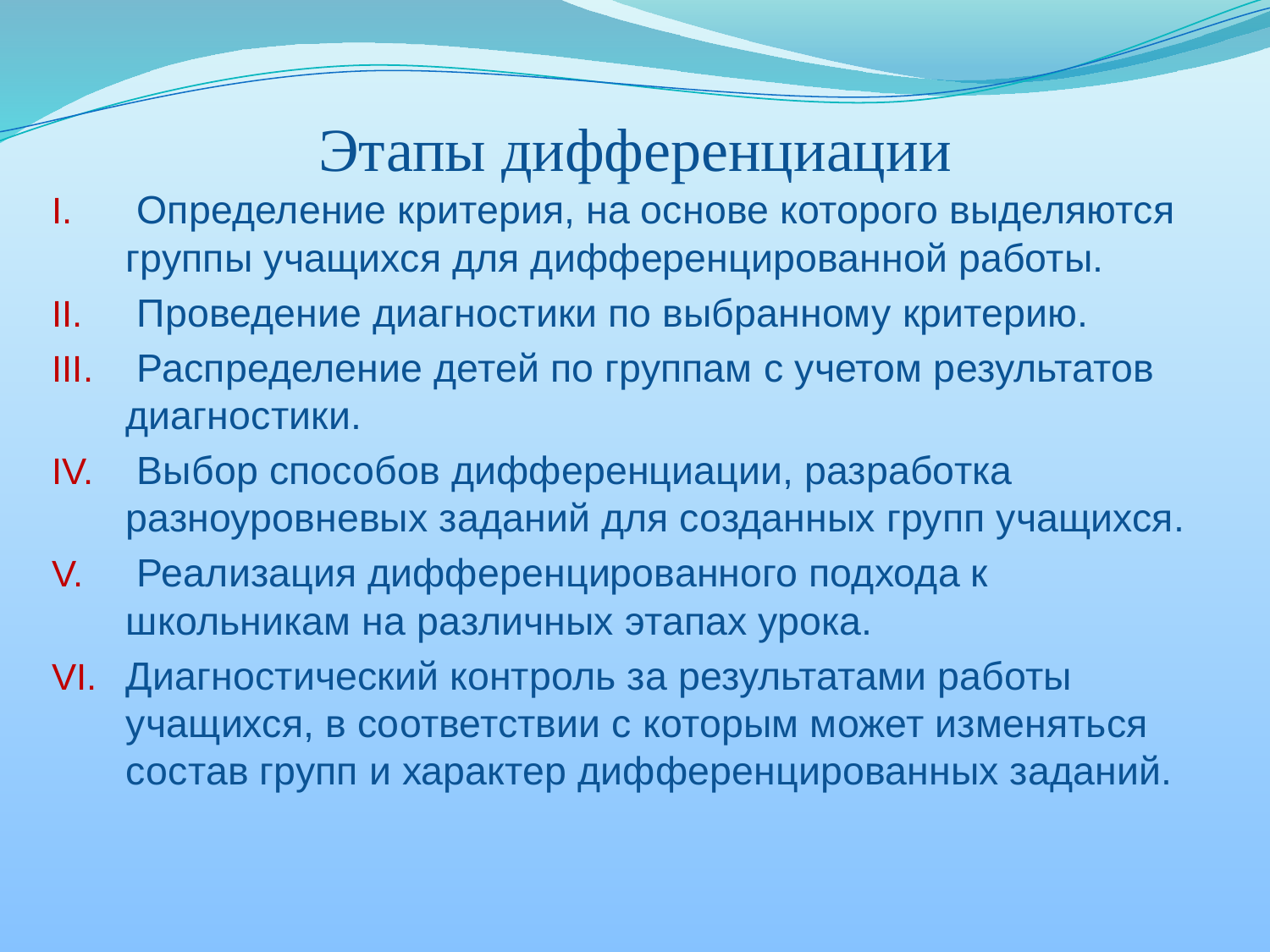

# Этапы дифференциации
 Определение критерия, на основе которого выделяются группы учащихся для дифференцированной работы.
 Проведение диагностики по выбранному критерию.
 Распределение детей по группам с учетом результатов диагностики.
 Выбор способов дифференциации, разработка разноуровневых заданий для созданных групп учащихся.
 Реализация дифференцированного подхода к школьникам на различных этапах урока.
Диагностический контроль за результатами работы учащихся, в соответствии с которым может изменяться состав групп и характер дифференцированных заданий.